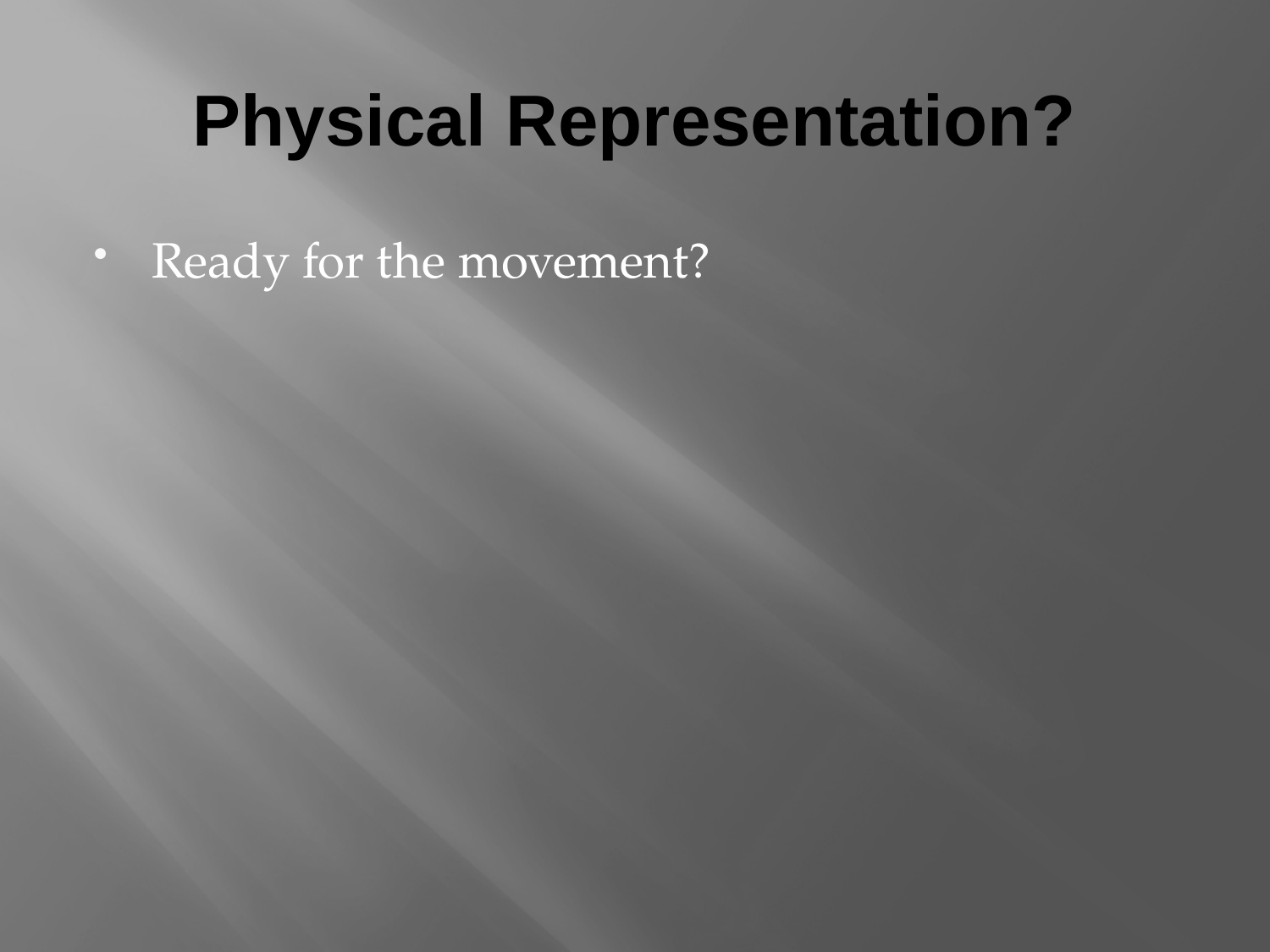

# Physical Representation?
Ready for the movement?